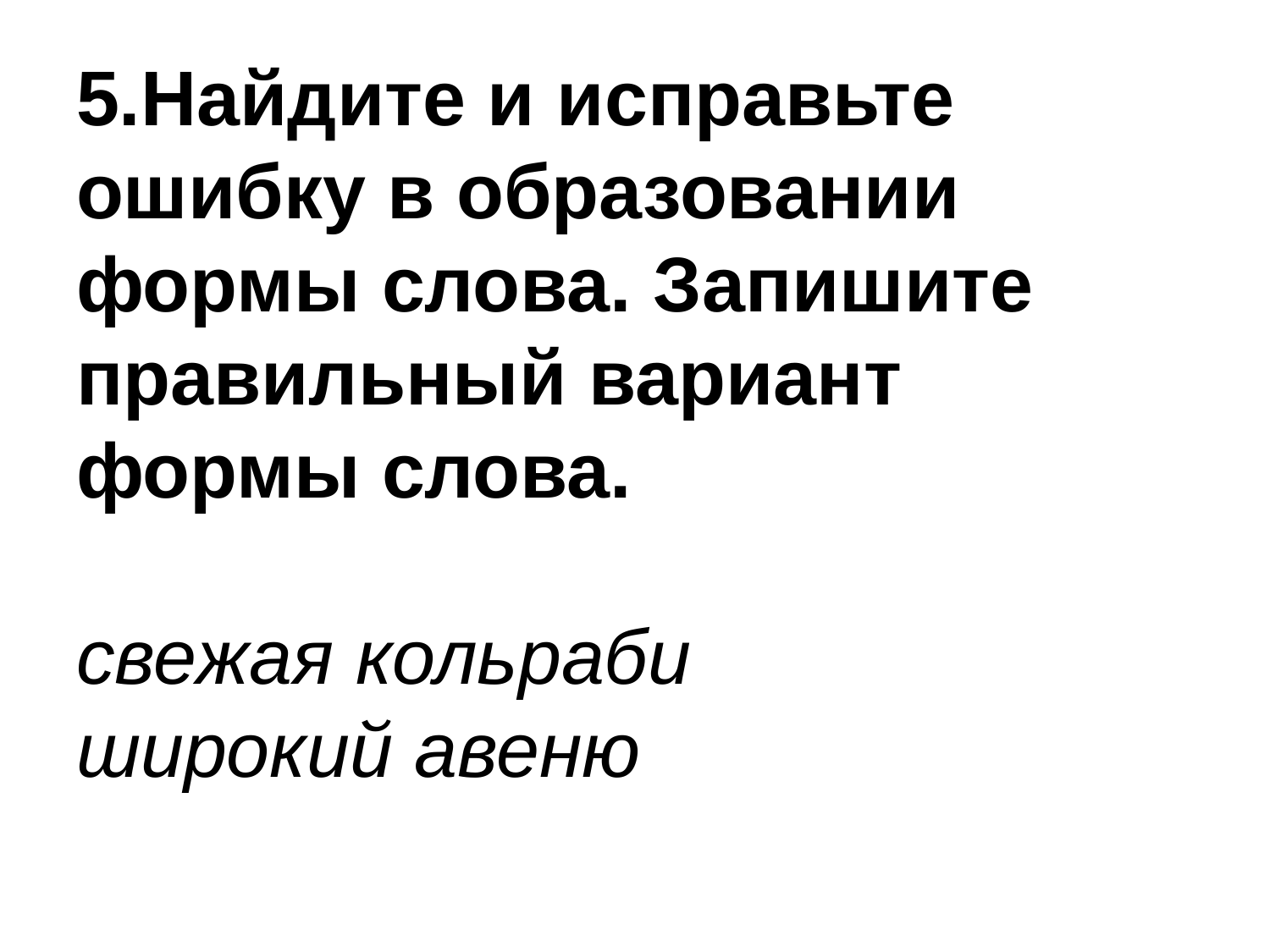

# 5.Найдите и исправьте ошибку в образовании формы слова. Запишите правильный вариант формы слова. свежая кольраби широкий авеню